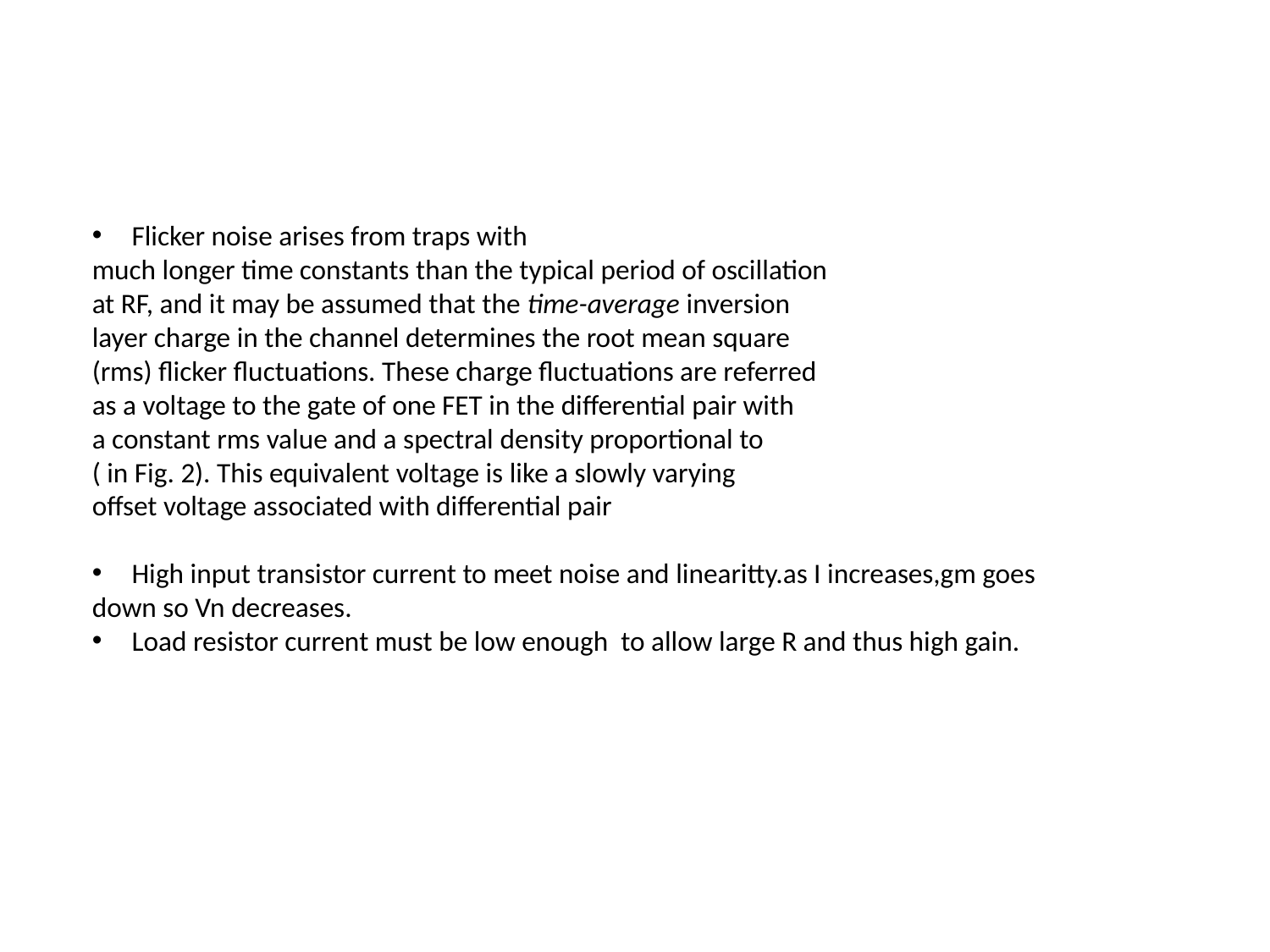

#
Flicker noise arises from traps with
much longer time constants than the typical period of oscillation
at RF, and it may be assumed that the time-average inversion
layer charge in the channel determines the root mean square
(rms) flicker fluctuations. These charge fluctuations are referred
as a voltage to the gate of one FET in the differential pair with
a constant rms value and a spectral density proportional to
( in Fig. 2). This equivalent voltage is like a slowly varying
offset voltage associated with differential pair

High input transistor current to meet noise and linearitty.as I increases,gm goes
down so Vn decreases.
Load resistor current must be low enough  to allow large R and thus high gain.